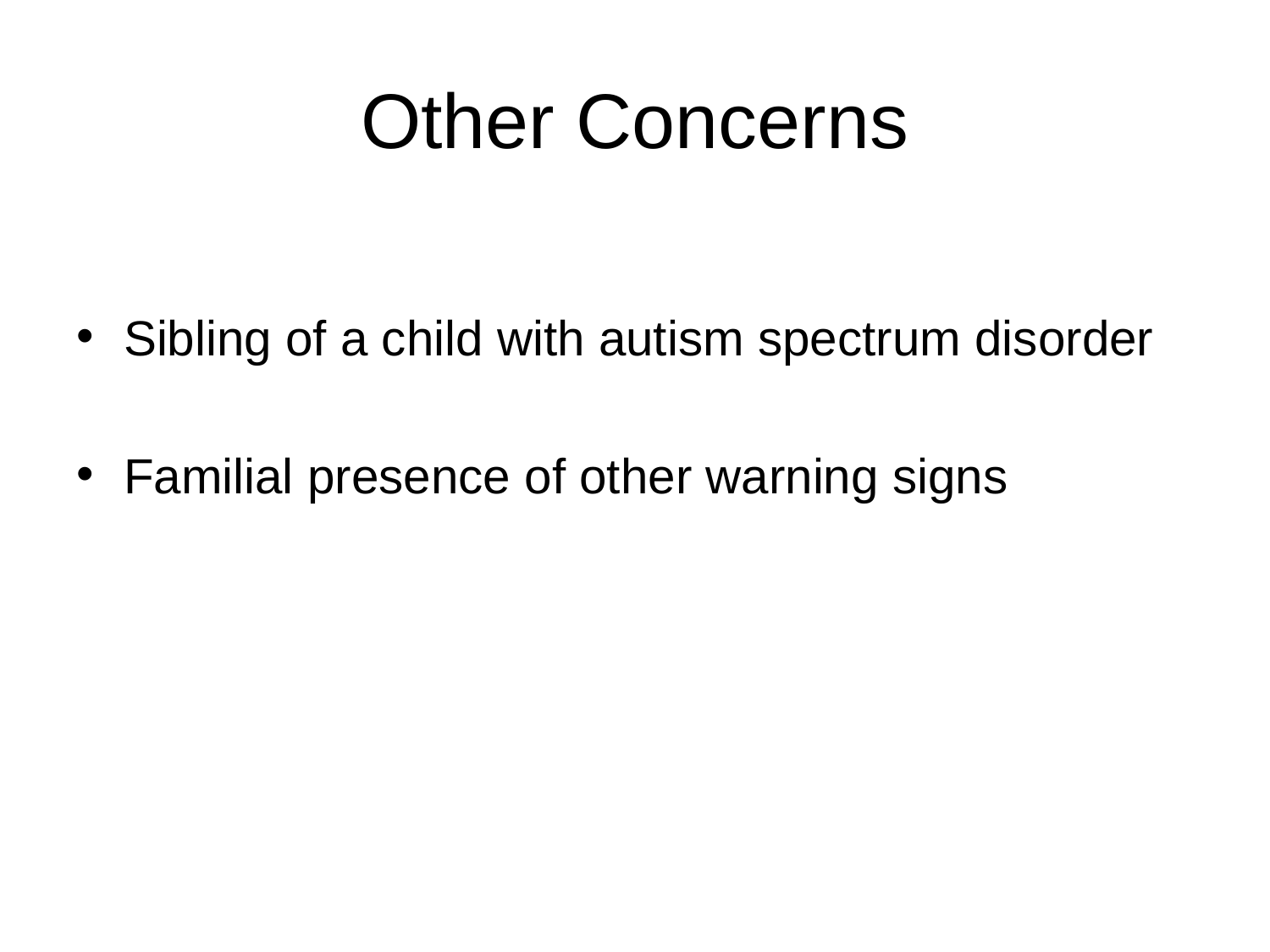

# Other Concerns

Sibling of a child with autism spectrum disorder

Familial presence of other warning signs